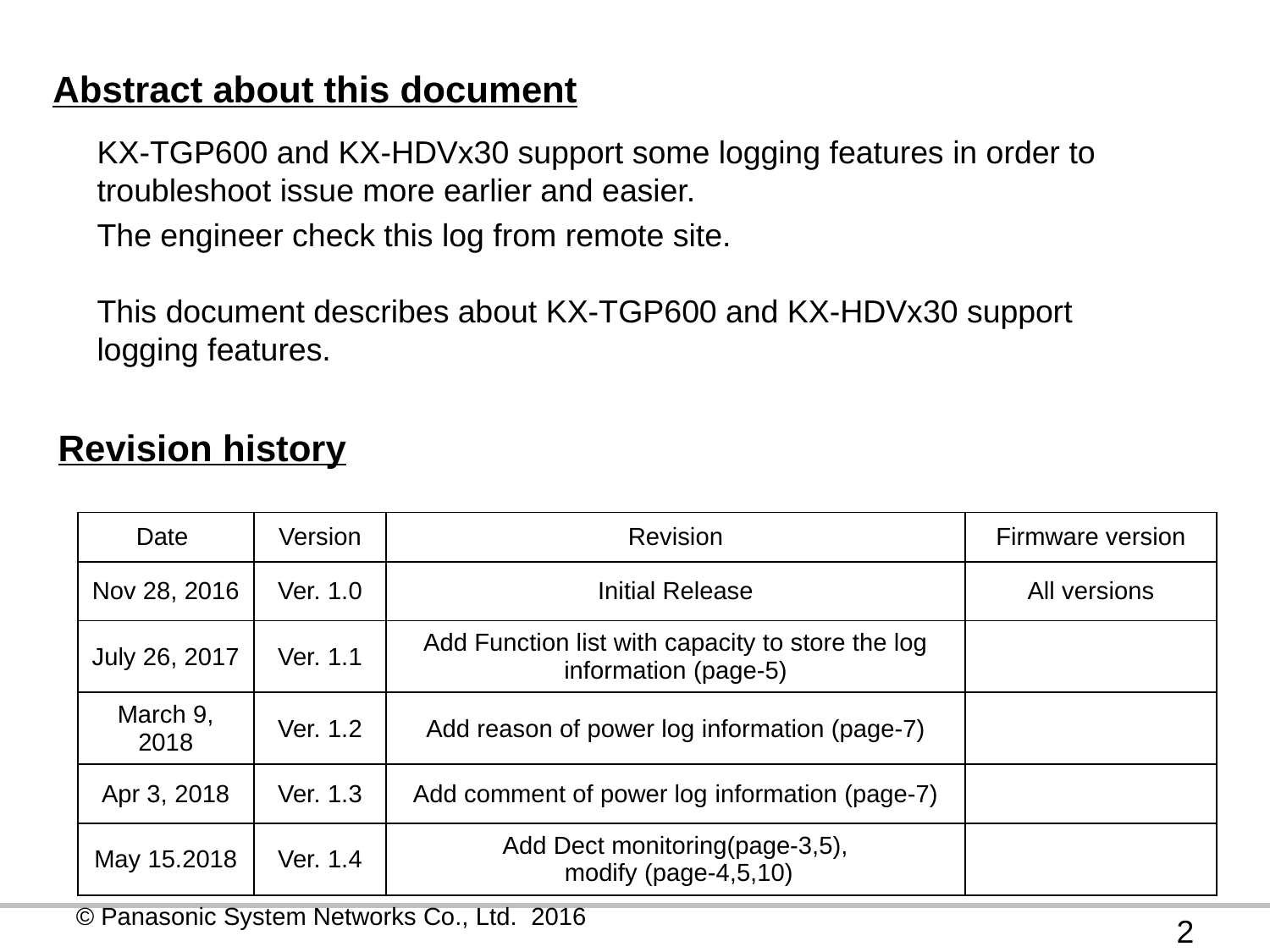

Abstract about this document
KX-TGP600 and KX-HDVx30 support some logging features in order to troubleshoot issue more earlier and easier.
The engineer check this log from remote site.

This document describes about KX-TGP600 and KX-HDVx30 support logging features.
Revision history
| Date | Version | Revision | Firmware version |
| --- | --- | --- | --- |
| Nov 28, 2016 | Ver. 1.0 | Initial Release | All versions |
| July 26, 2017 | Ver. 1.1 | Add Function list with capacity to store the log information (page-5) |  |
| March 9, 2018 | Ver. 1.2 | Add reason of power log information (page-7) |  |
| Apr 3, 2018 | Ver. 1.3 | Add comment of power log information (page-7) |  |
| May 15.2018 | Ver. 1.4 | Add Dect monitoring(page-3,5), modify (page-4,5,10) |  |
2